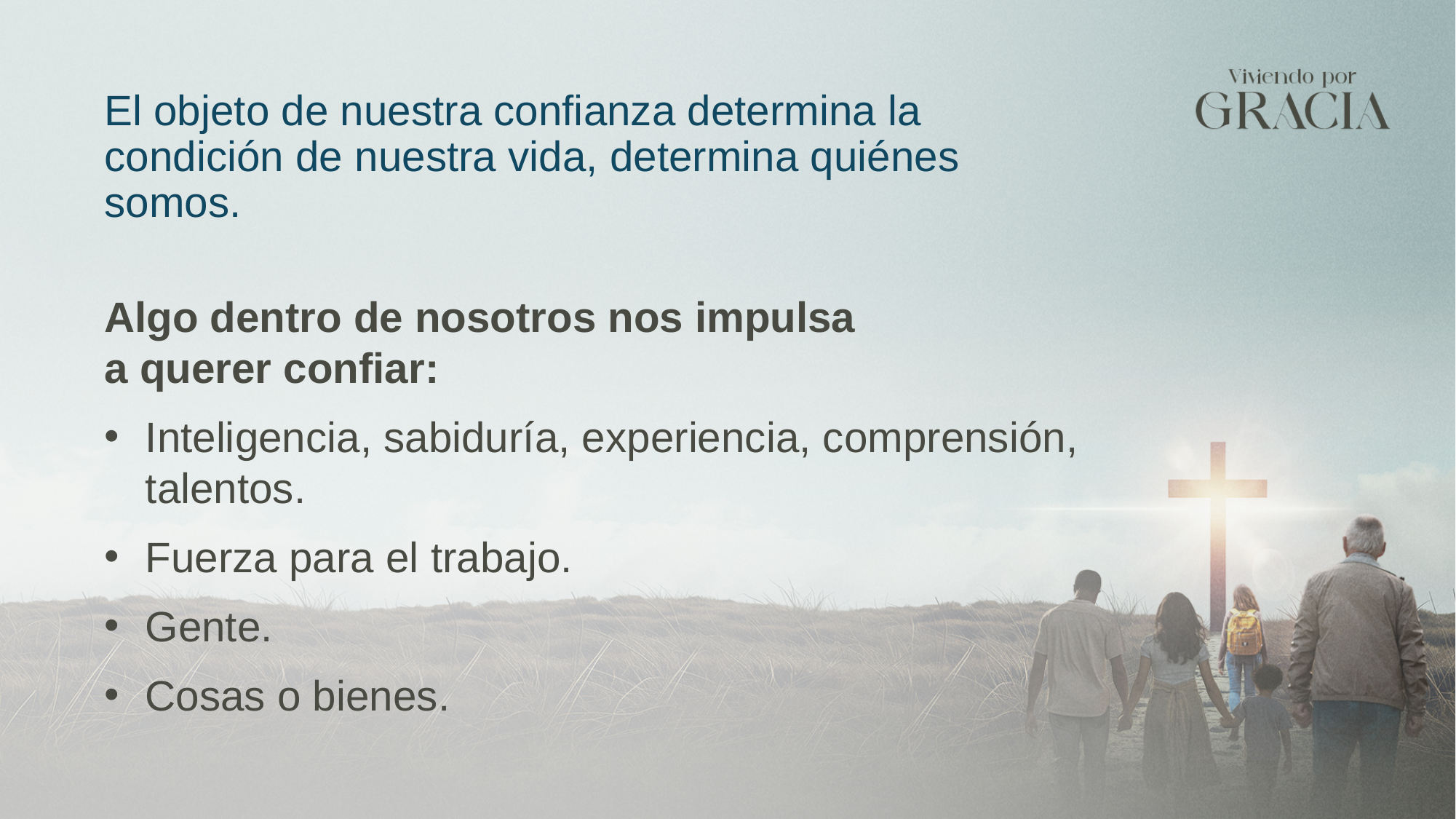

El objeto de nuestra confianza determina la condición de nuestra vida, determina quiénes somos.
Algo dentro de nosotros nos impulsa
a querer confiar:
Inteligencia, sabiduría, experiencia, comprensión, talentos.
Fuerza para el trabajo.
Gente.
Cosas o bienes.